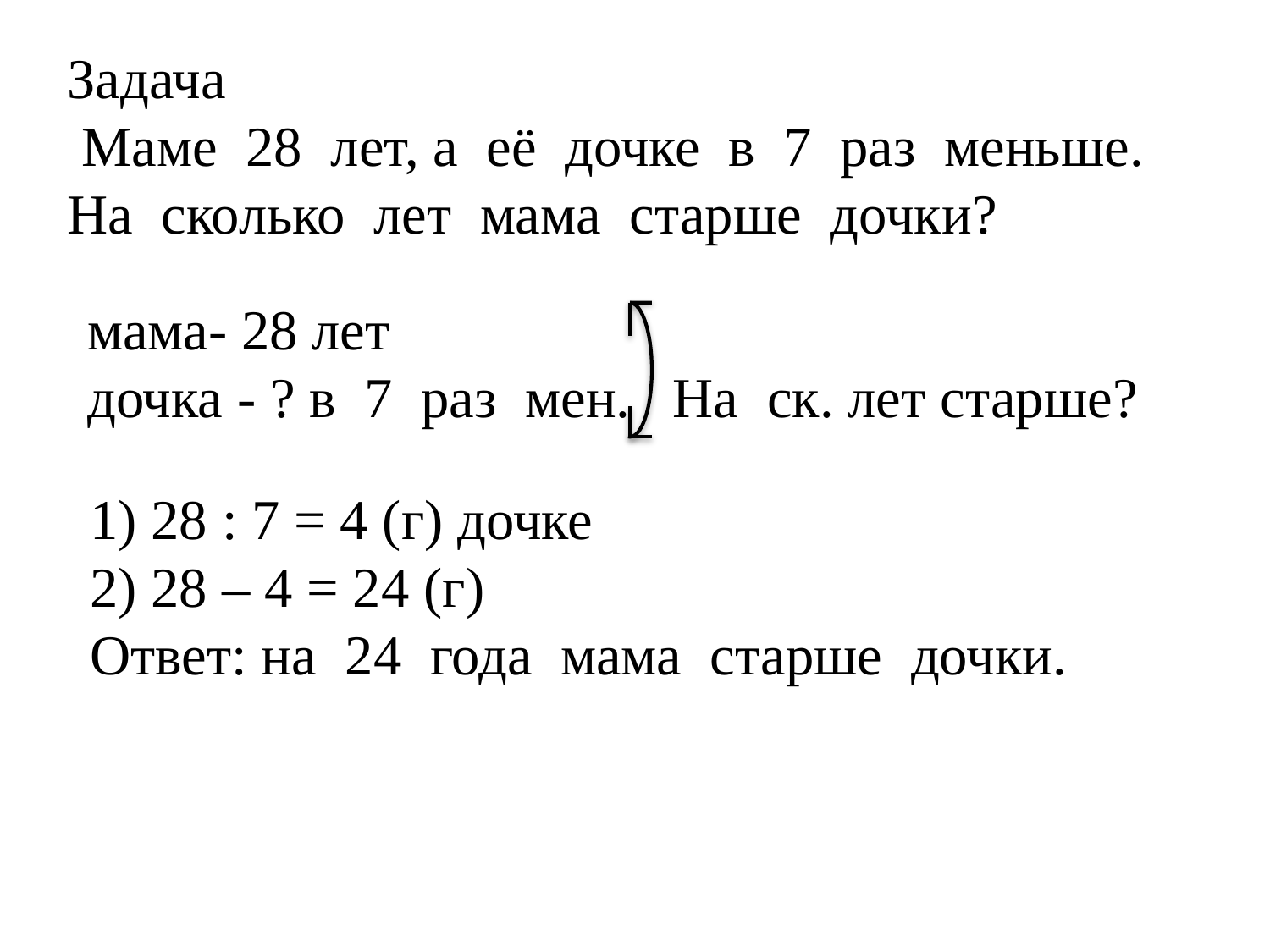

Задача
 Маме  28  лет, а  её  дочке  в  7  раз  меньше. На  сколько  лет  мама  старше  дочки?
мама- 28 лет
дочка - ? в  7  раз  мен.   На  ск. лет старше?

1) 28 : 7 = 4 (г) дочке
2) 28 – 4 = 24 (г)
Ответ: на  24  года  мама  старше  дочки.